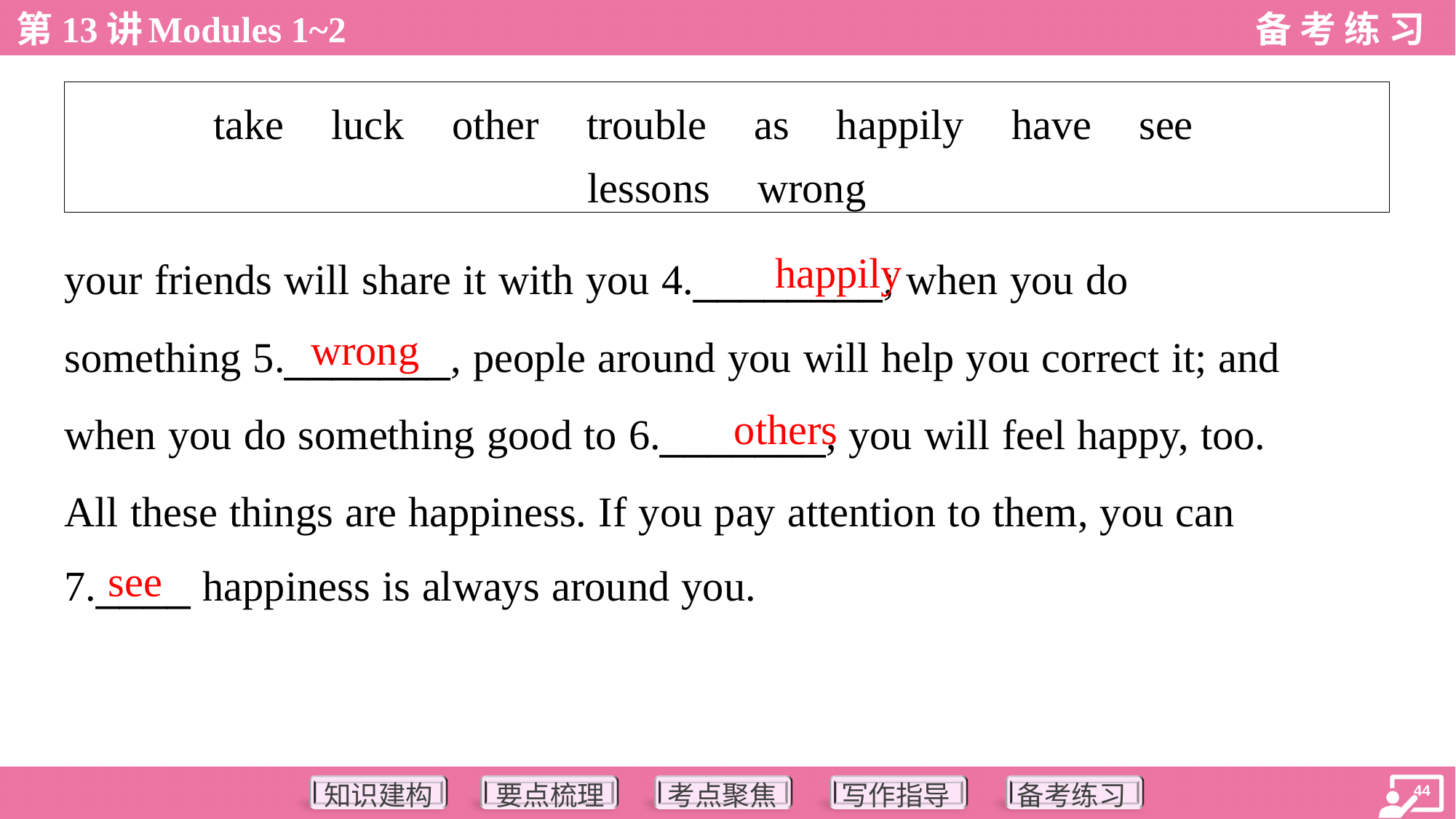

| take luck other trouble as happily have see lessons wrong |
| --- |
happily
your friends will share it with you 4.________; when you do
something 5._______, people around you will help you correct it; and
when you do something good to 6._______, you will feel happy, too.
All these things are happiness. If you pay attention to them, you can
7.____ happiness is always around you.
wrong
others
see